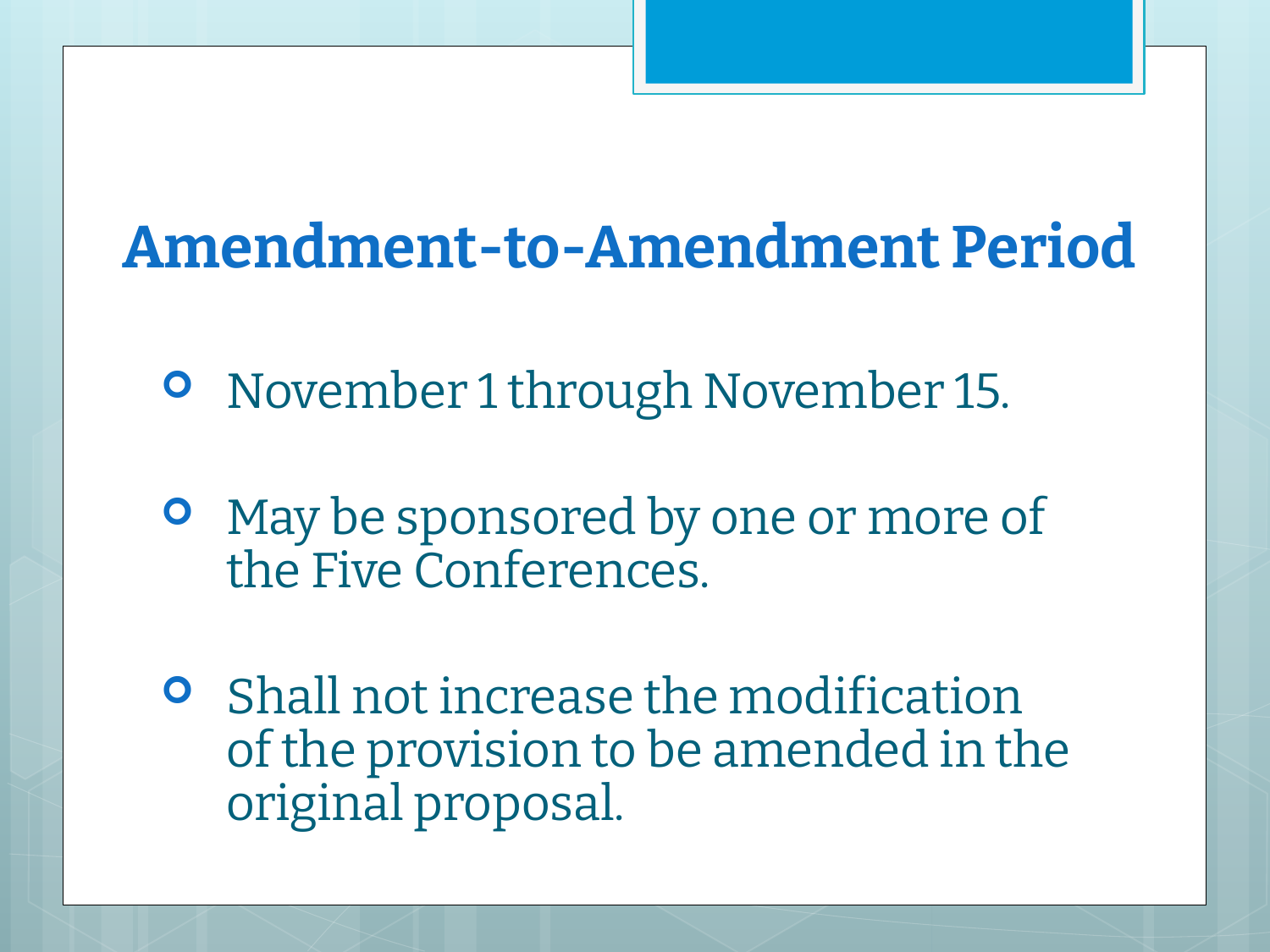

# Amendment-to-Amendment Period
November 1 through November 15.

May be sponsored by one or more of the Five Conferences.

Shall not increase the modification of the provision to be amended in the original proposal.